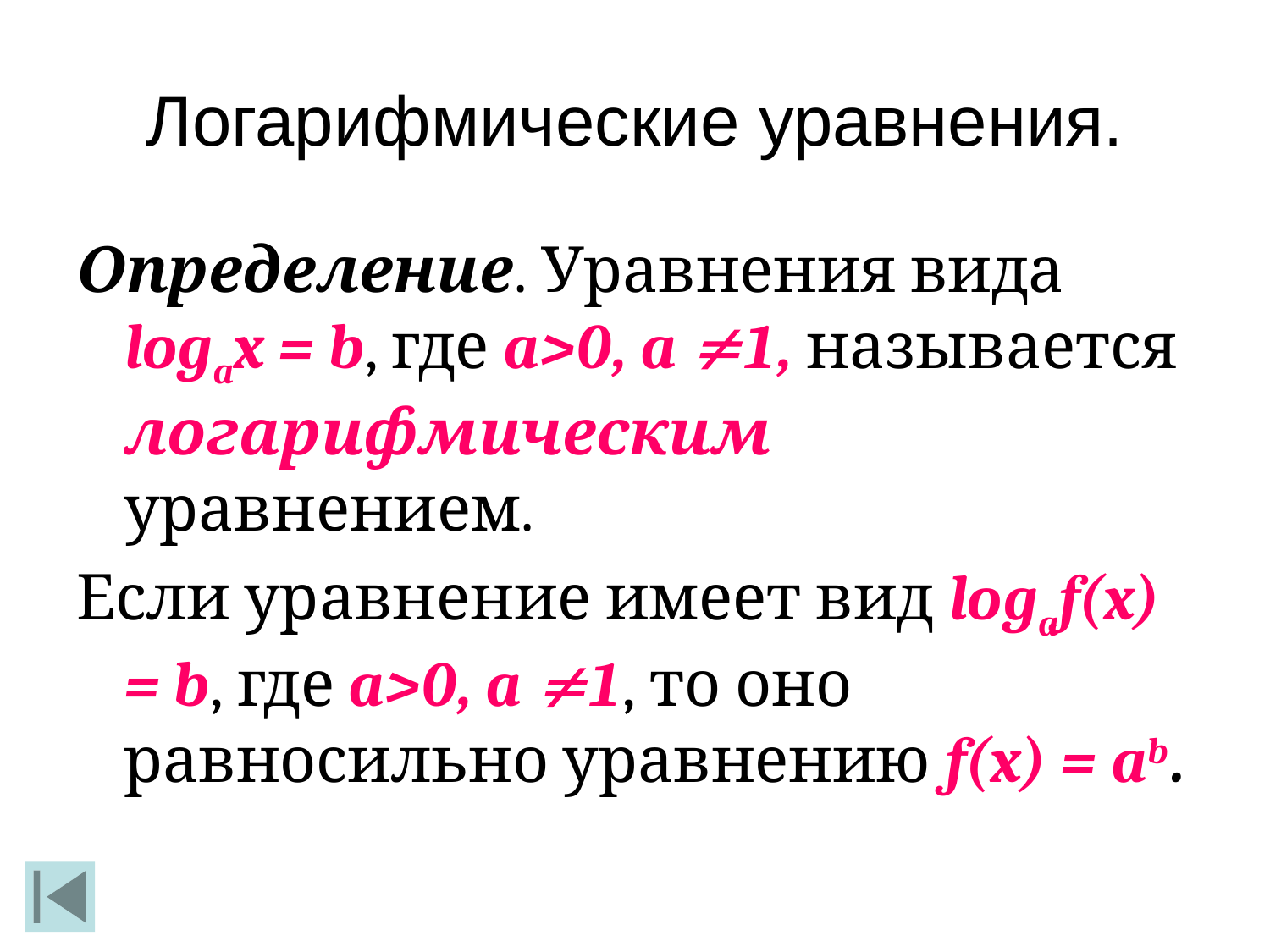

Логарифмические уравнения.
Определение. Уравнения вида
logax = b, где a>0, a ≠1, называется логарифмическим  уравнением.
Если уравнение имеет вид logaf(x) = b, где a>0, a ≠1, то оно равносильно уравнению f(x) = ab.